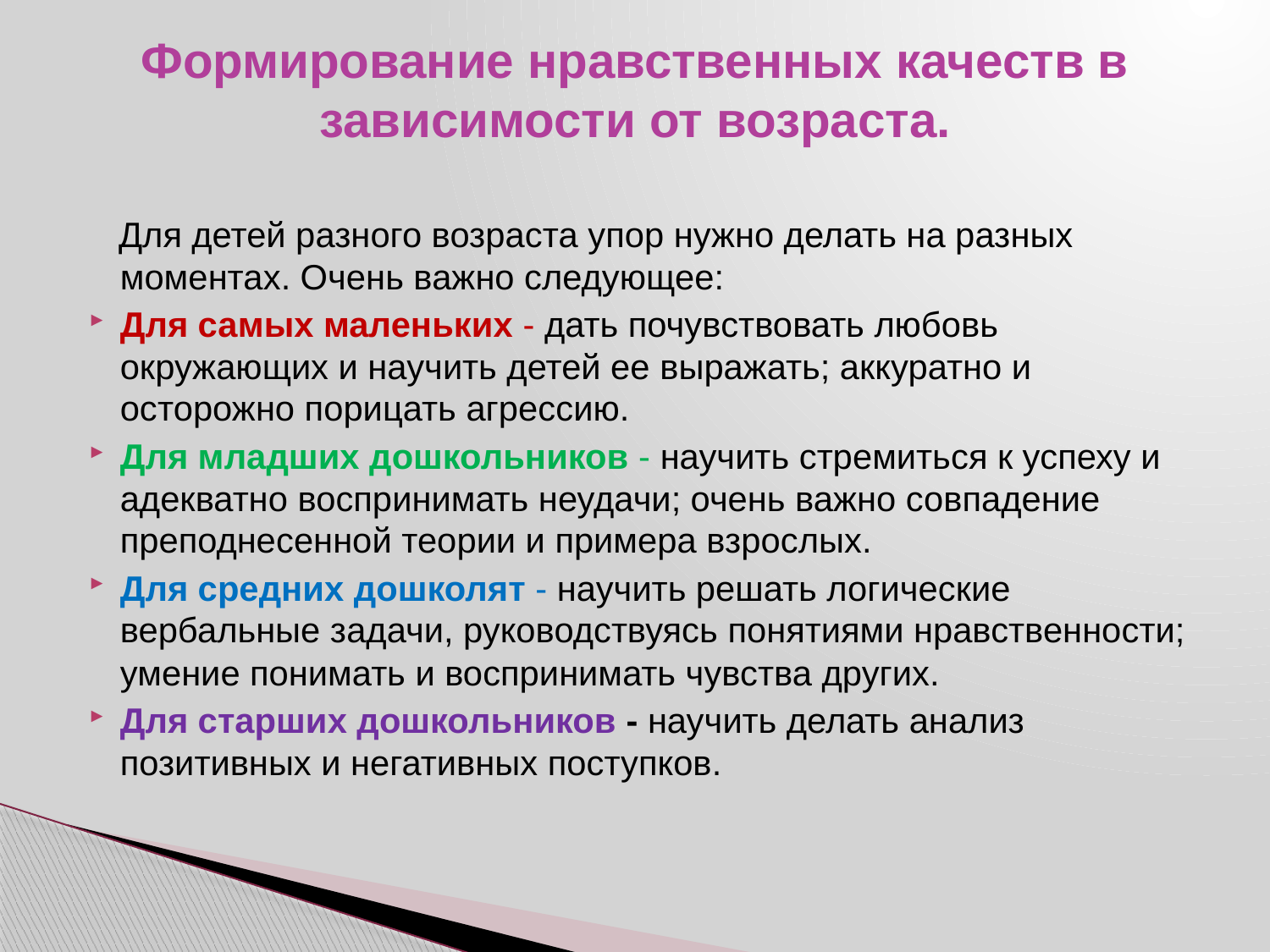

# Формирование нравственных качеств в зависимости от возраста.
   Для детей разного возраста упор нужно делать на разных моментах. Очень важно следующее:
Для самых маленьких - дать почувствовать любовь окружающих и научить детей ее выражать; аккуратно и осторожно порицать агрессию.
Для младших дошкольников - научить стремиться к успеху и адекватно воспринимать неудачи; очень важно совпадение преподнесенной теории и примера взрослых.
Для средних дошколят - научить решать логические вербальные задачи, руководствуясь понятиями нравственности; умение понимать и воспринимать чувства других.
Для старших дошкольников - научить делать анализ позитивных и негативных поступков.